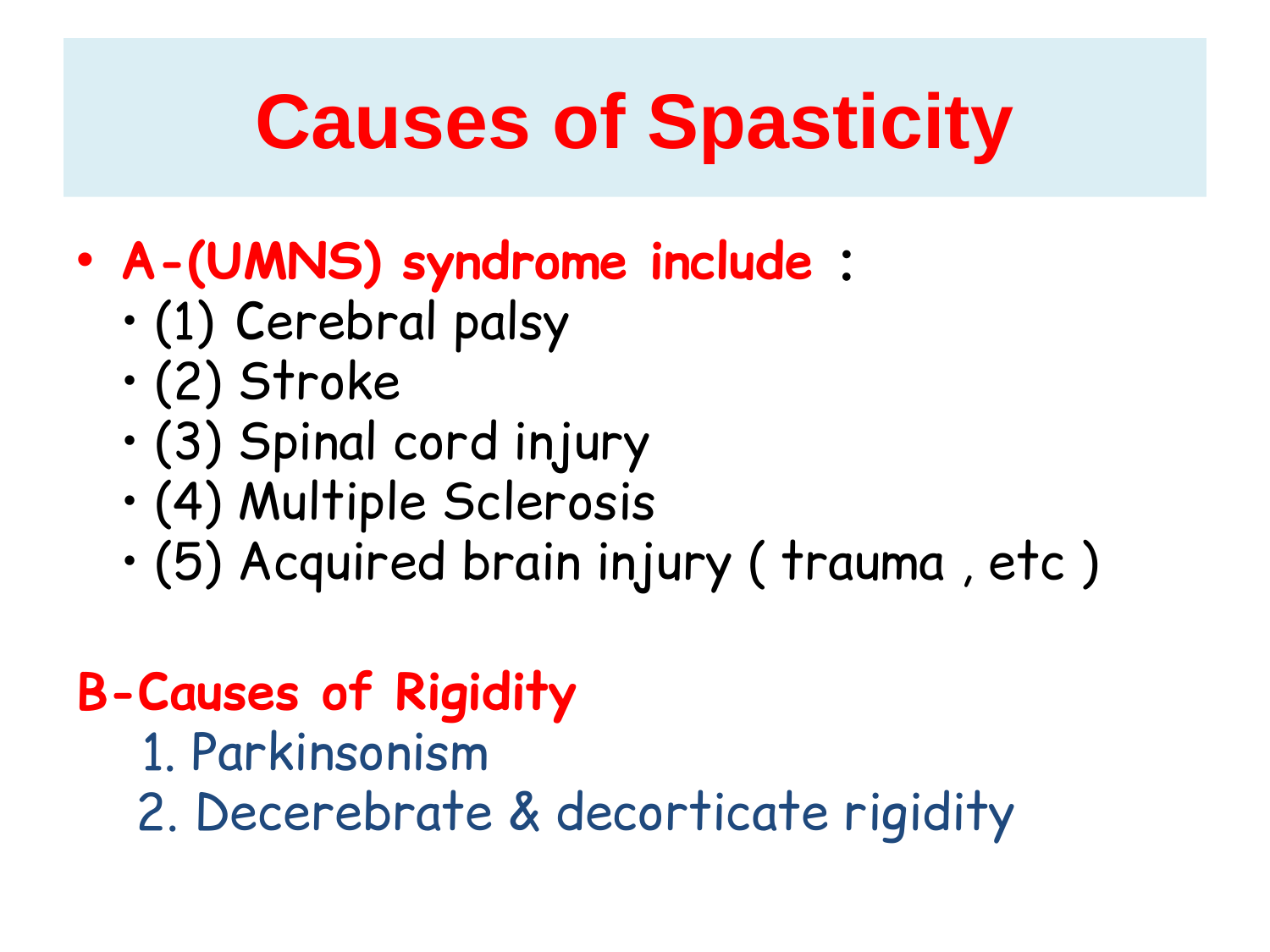

# Causes of Spasticity
A-(UMNS) syndrome include :
• (1) Cerebral palsy
• (2) Stroke
• (3) Spinal cord injury
• (4) Multiple Sclerosis
• (5) Acquired brain injury ( trauma , etc )
B-Causes of Rigidity
   1. Parkinsonism
    2. Decerebrate & decorticate rigidity